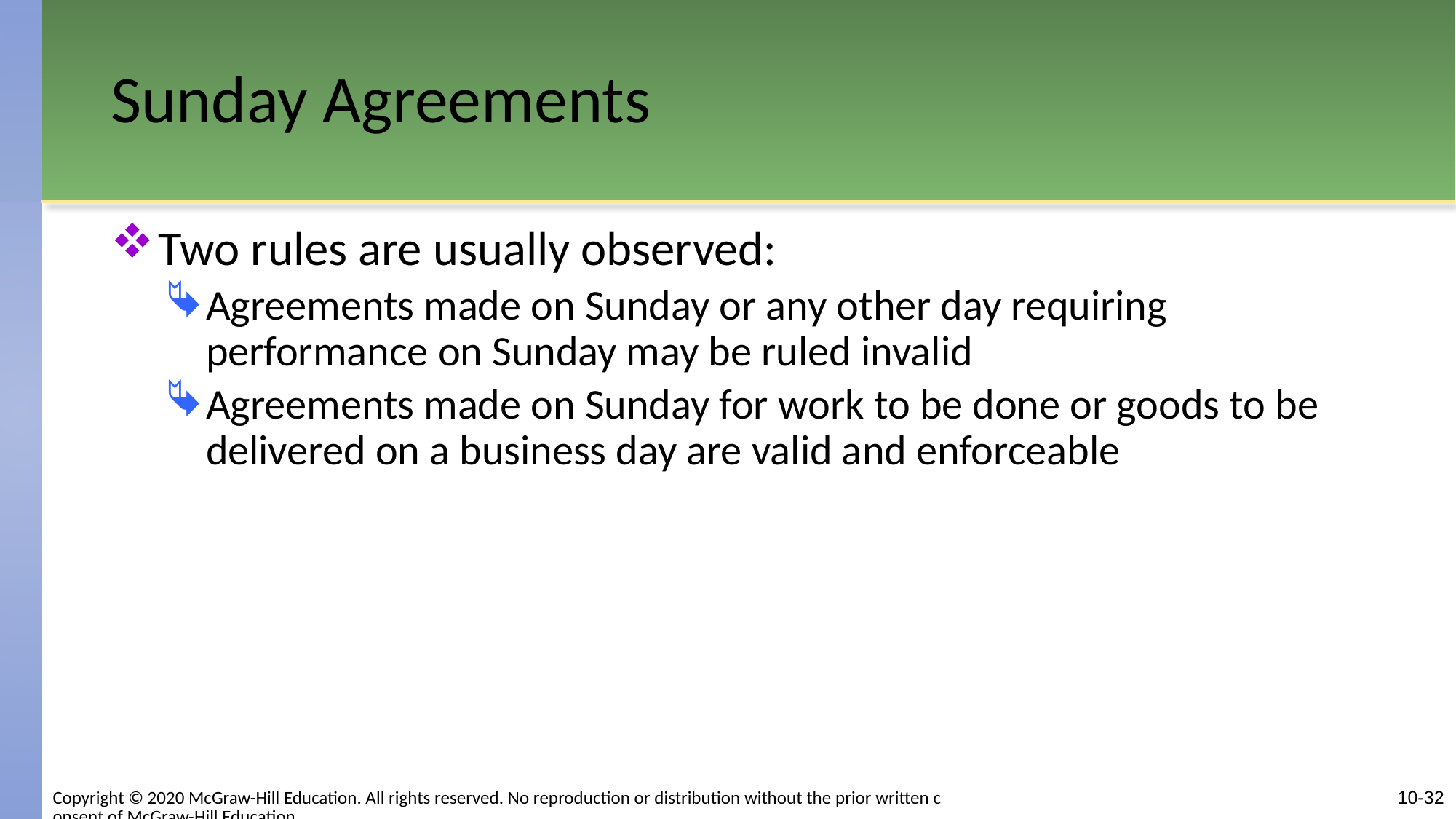

# Sunday Agreements
Two rules are usually observed:
Agreements made on Sunday or any other day requiring performance on Sunday may be ruled invalid
Agreements made on Sunday for work to be done or goods to be delivered on a business day are valid and enforceable

10-32
Copyright © 2020 McGraw-Hill Education. All rights reserved. No reproduction or distribution without the prior written consent of McGraw-Hill Education.